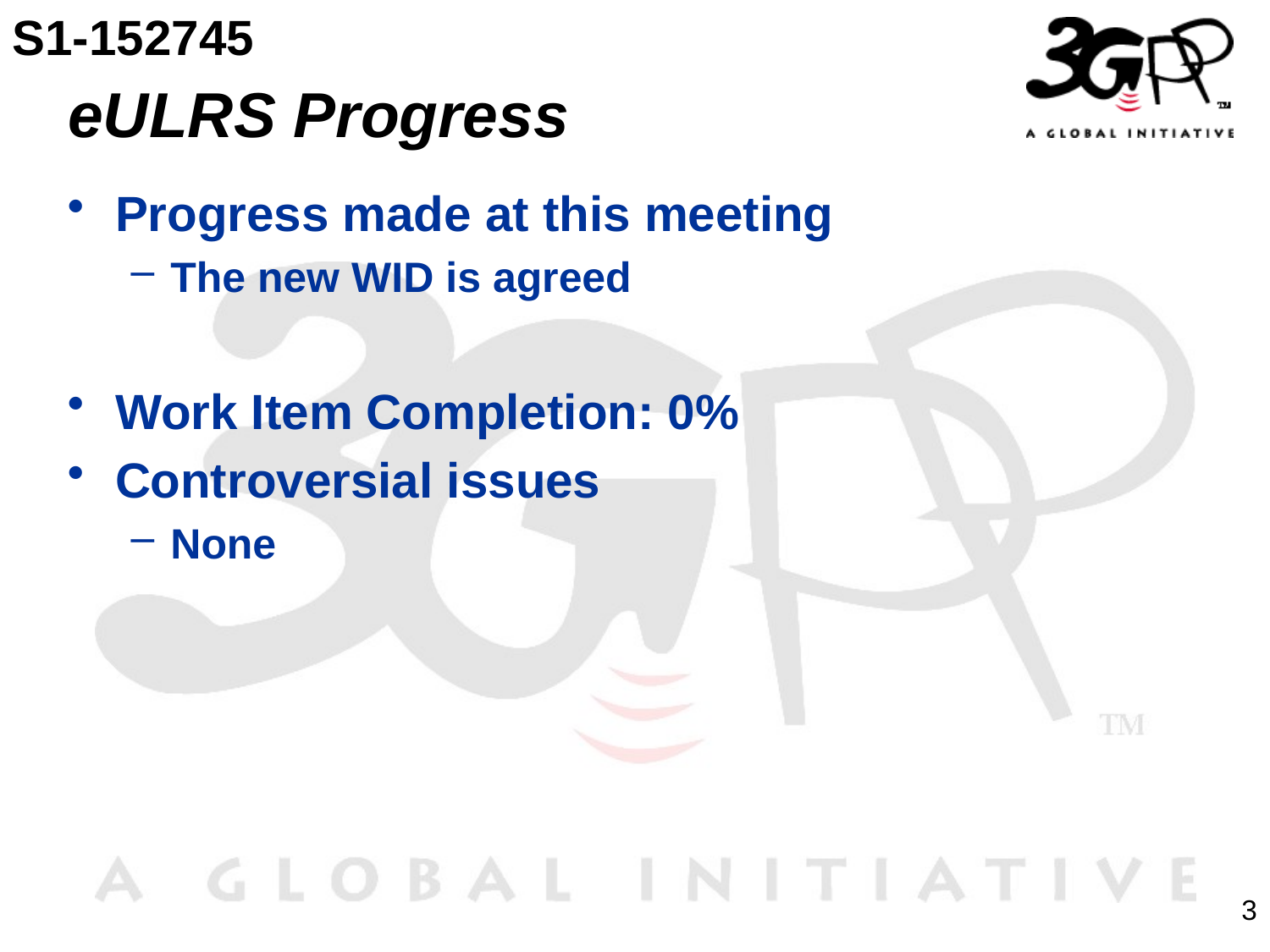

S1-152745
# eULRS Progress
Progress made at this meeting
The new WID is agreed

Work Item Completion: 0%
Controversial issues
None
3